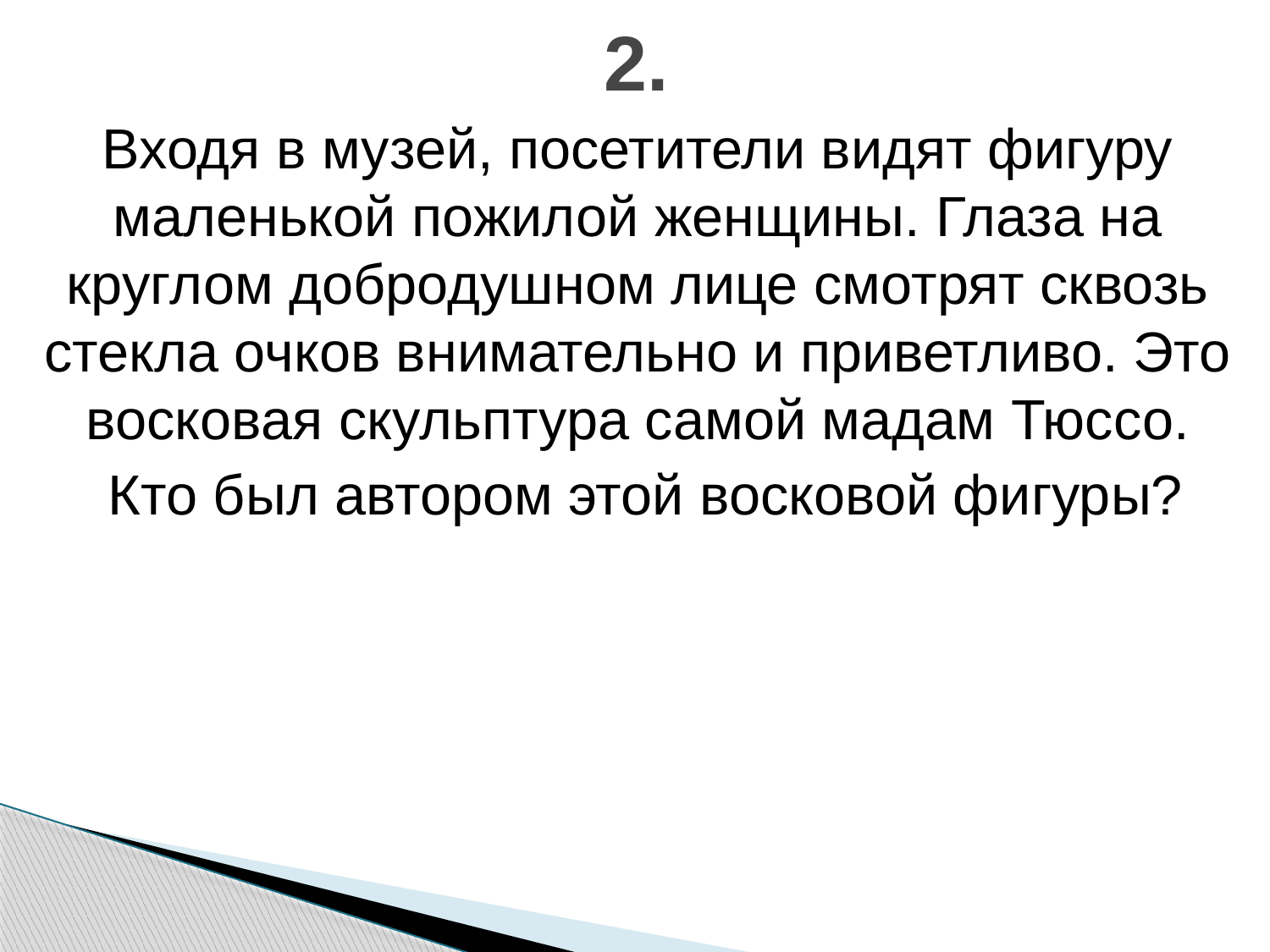

# 2.
Входя в музей, посетители видят фигуру маленькой пожилой женщины. Глаза на круглом добродушном лице смотрят сквозь стекла очков внимательно и приветливо. Это восковая скульптура самой мадам Тюссо.
 Кто был автором этой восковой фигуры?